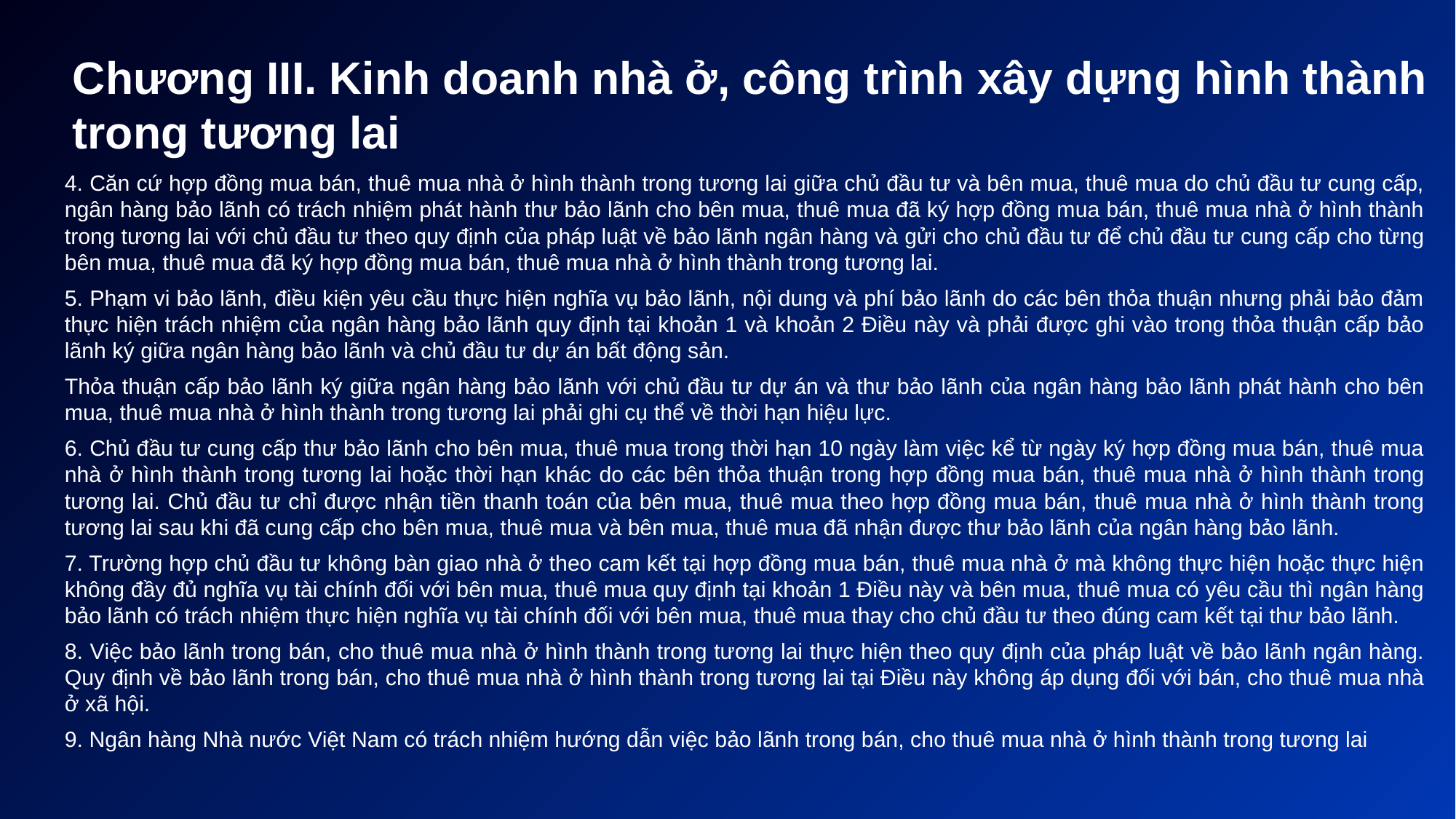

# Chương III. Kinh doanh nhà ở, công trình xây dựng hình thành trong tương lai
4. Căn cứ hợp đồng mua bán, thuê mua nhà ở hình thành trong tương lai giữa chủ đầu tư và bên mua, thuê mua do chủ đầu tư cung cấp, ngân hàng bảo lãnh có trách nhiệm phát hành thư bảo lãnh cho bên mua, thuê mua đã ký hợp đồng mua bán, thuê mua nhà ở hình thành trong tương lai với chủ đầu tư theo quy định của pháp luật về bảo lãnh ngân hàng và gửi cho chủ đầu tư để chủ đầu tư cung cấp cho từng bên mua, thuê mua đã ký hợp đồng mua bán, thuê mua nhà ở hình thành trong tương lai.
5. Phạm vi bảo lãnh, điều kiện yêu cầu thực hiện nghĩa vụ bảo lãnh, nội dung và phí bảo lãnh do các bên thỏa thuận nhưng phải bảo đảm thực hiện trách nhiệm của ngân hàng bảo lãnh quy định tại khoản 1 và khoản 2 Điều này và phải được ghi vào trong thỏa thuận cấp bảo lãnh ký giữa ngân hàng bảo lãnh và chủ đầu tư dự án bất động sản.
Thỏa thuận cấp bảo lãnh ký giữa ngân hàng bảo lãnh với chủ đầu tư dự án và thư bảo lãnh của ngân hàng bảo lãnh phát hành cho bên mua, thuê mua nhà ở hình thành trong tương lai phải ghi cụ thể về thời hạn hiệu lực.
6. Chủ đầu tư cung cấp thư bảo lãnh cho bên mua, thuê mua trong thời hạn 10 ngày làm việc kể từ ngày ký hợp đồng mua bán, thuê mua nhà ở hình thành trong tương lai hoặc thời hạn khác do các bên thỏa thuận trong hợp đồng mua bán, thuê mua nhà ở hình thành trong tương lai. Chủ đầu tư chỉ được nhận tiền thanh toán của bên mua, thuê mua theo hợp đồng mua bán, thuê mua nhà ở hình thành trong tương lai sau khi đã cung cấp cho bên mua, thuê mua và bên mua, thuê mua đã nhận được thư bảo lãnh của ngân hàng bảo lãnh.
7. Trường hợp chủ đầu tư không bàn giao nhà ở theo cam kết tại hợp đồng mua bán, thuê mua nhà ở mà không thực hiện hoặc thực hiện không đầy đủ nghĩa vụ tài chính đối với bên mua, thuê mua quy định tại khoản 1 Điều này và bên mua, thuê mua có yêu cầu thì ngân hàng bảo lãnh có trách nhiệm thực hiện nghĩa vụ tài chính đối với bên mua, thuê mua thay cho chủ đầu tư theo đúng cam kết tại thư bảo lãnh.
8. Việc bảo lãnh trong bán, cho thuê mua nhà ở hình thành trong tương lai thực hiện theo quy định của pháp luật về bảo lãnh ngân hàng. Quy định về bảo lãnh trong bán, cho thuê mua nhà ở hình thành trong tương lai tại Điều này không áp dụng đối với bán, cho thuê mua nhà ở xã hội.
9. Ngân hàng Nhà nước Việt Nam có trách nhiệm hướng dẫn việc bảo lãnh trong bán, cho thuê mua nhà ở hình thành trong tương lai